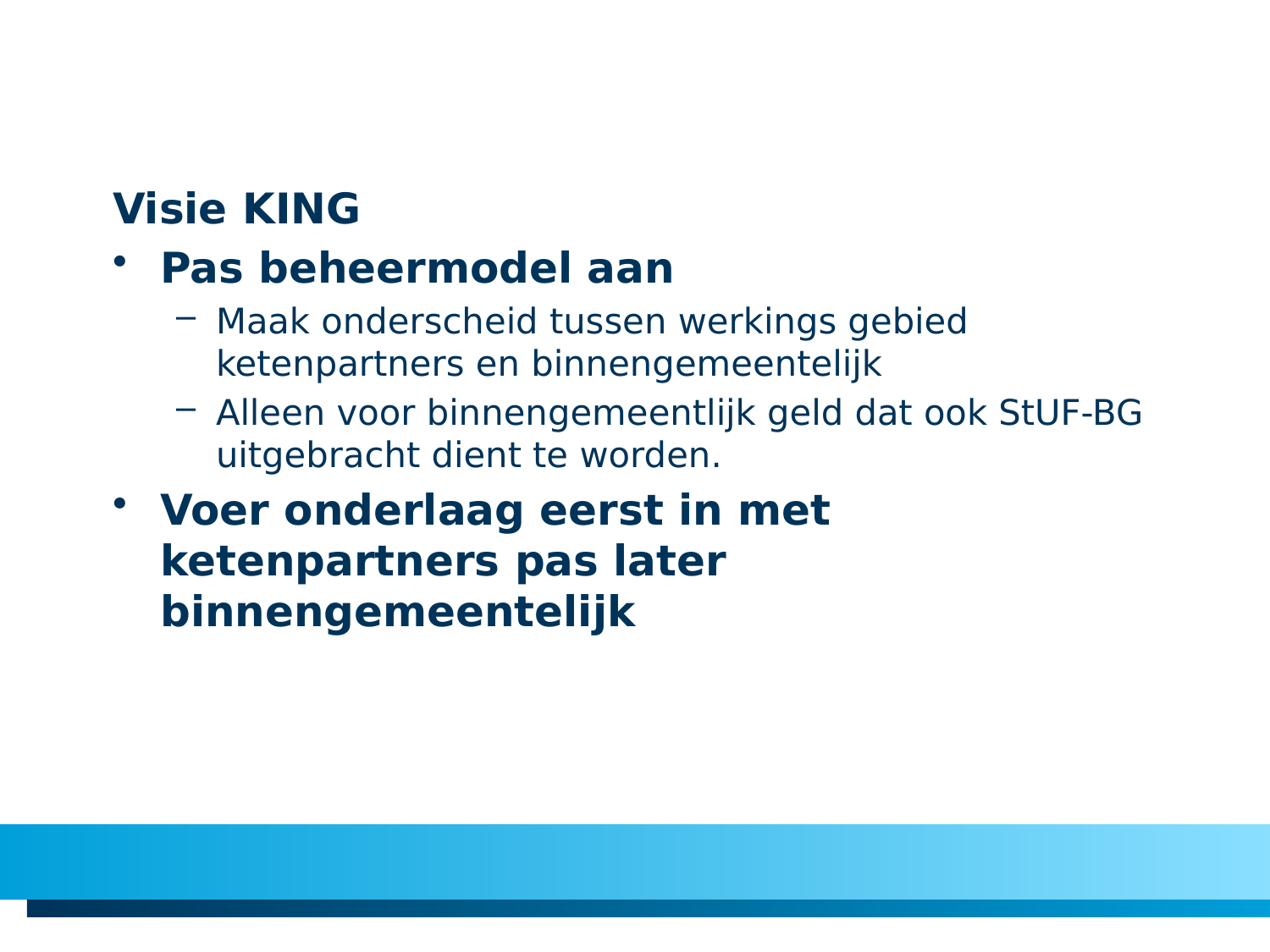

Visie KING
Pas beheermodel aan
Maak onderscheid tussen werkings gebied ketenpartners en binnengemeentelijk
Alleen voor binnengemeentlijk geld dat ook StUF-BG uitgebracht dient te worden.
Voer onderlaag eerst in met ketenpartners pas later binnengemeentelijk